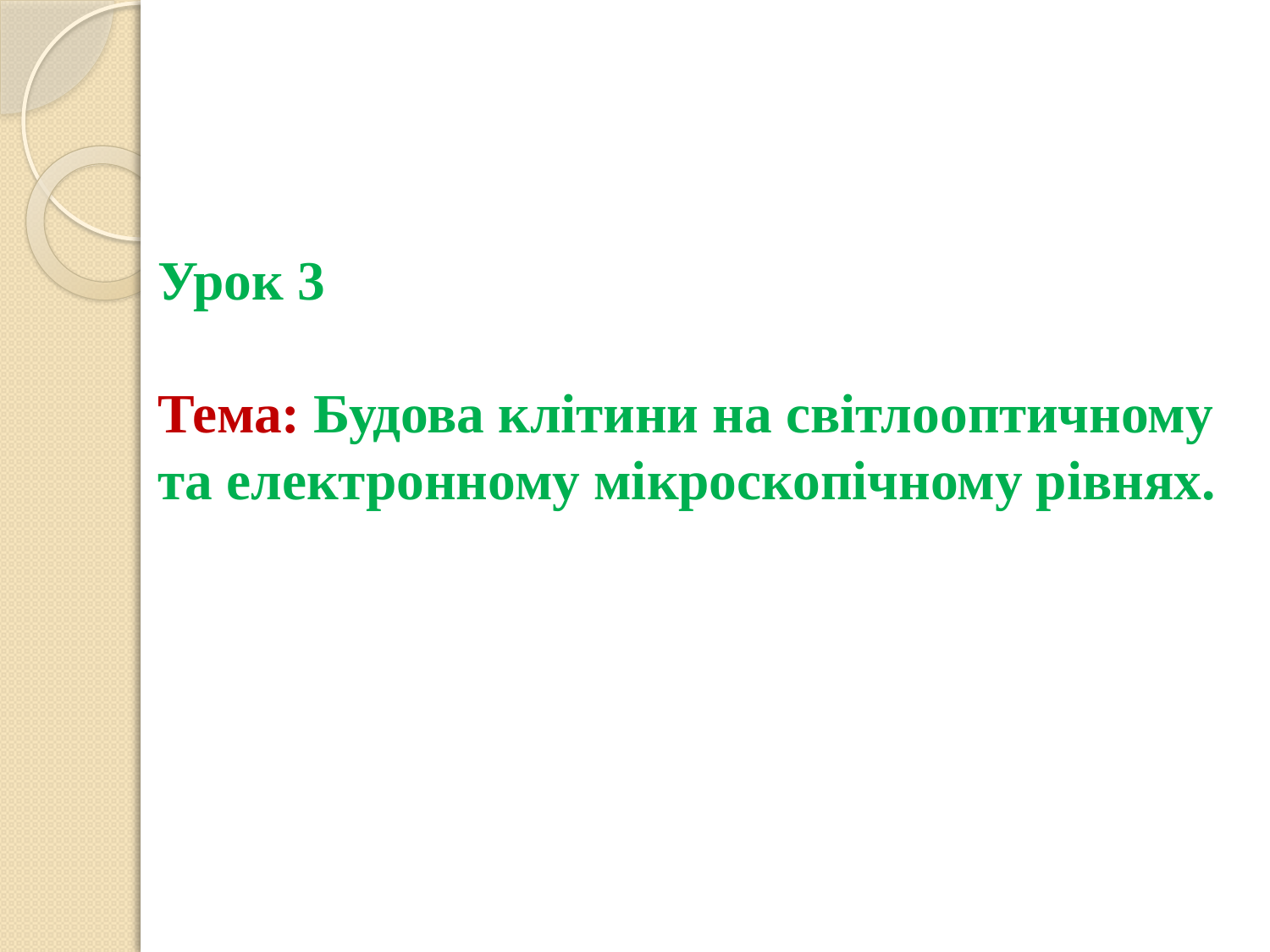

# Урок 3 Тема: Будова клітини на світлооптичному та електронному мікроскопічному рівнях.